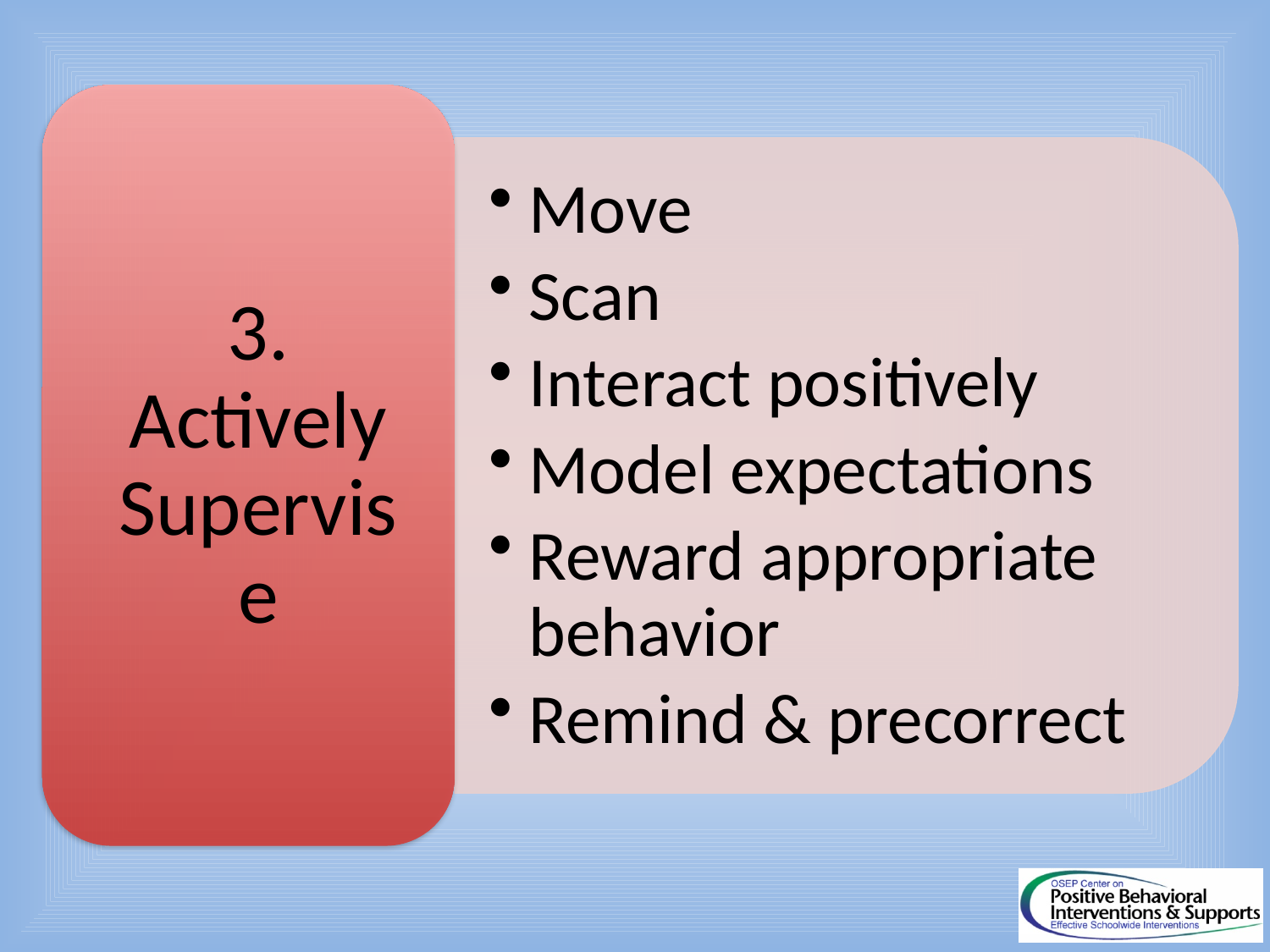

Move
Scan
Interact positively
Model expectations
Reward appropriate behavior
Remind & precorrect
3. Actively Supervise